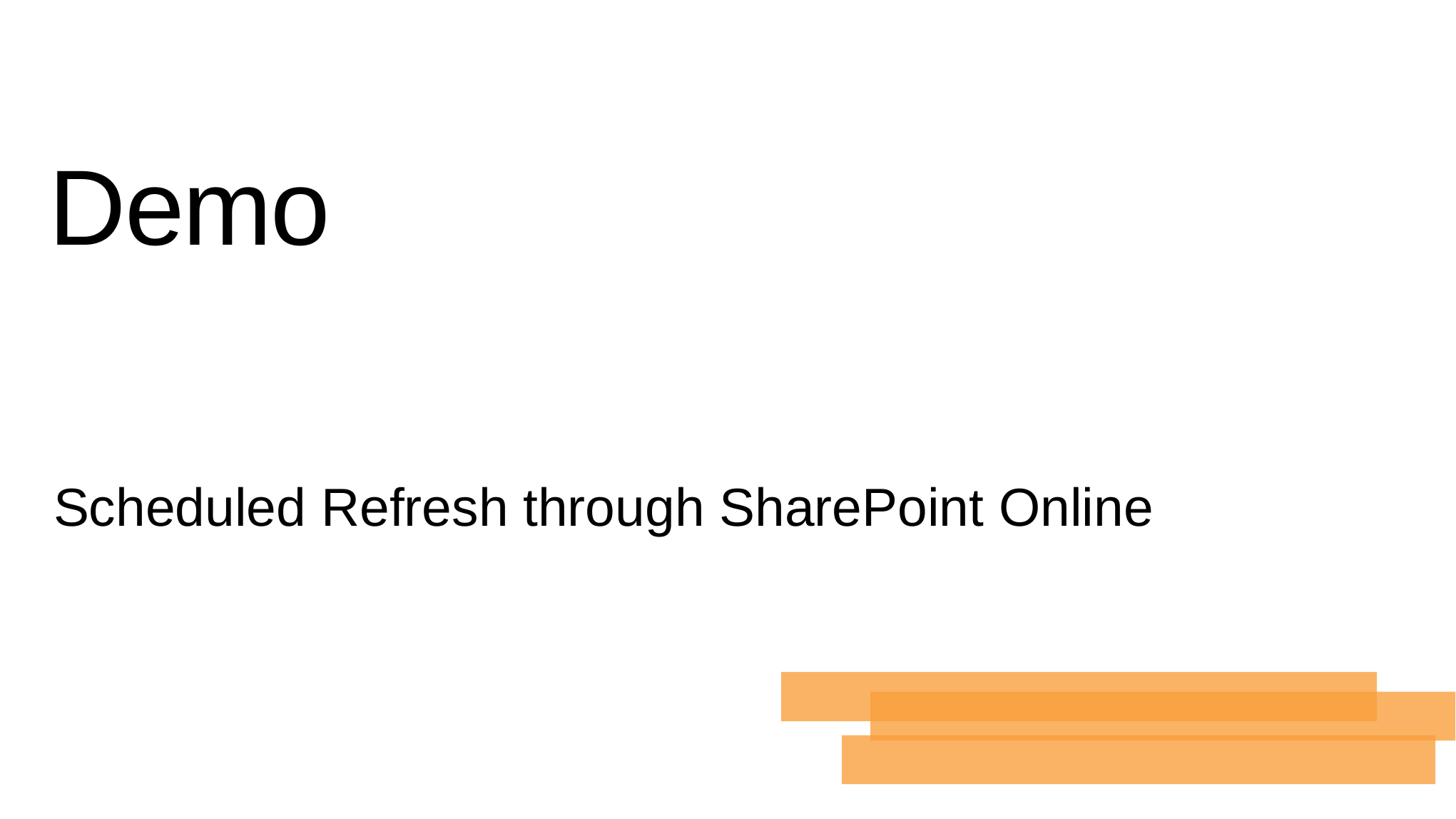

# Demo
Scheduled Refresh through SharePoint Online